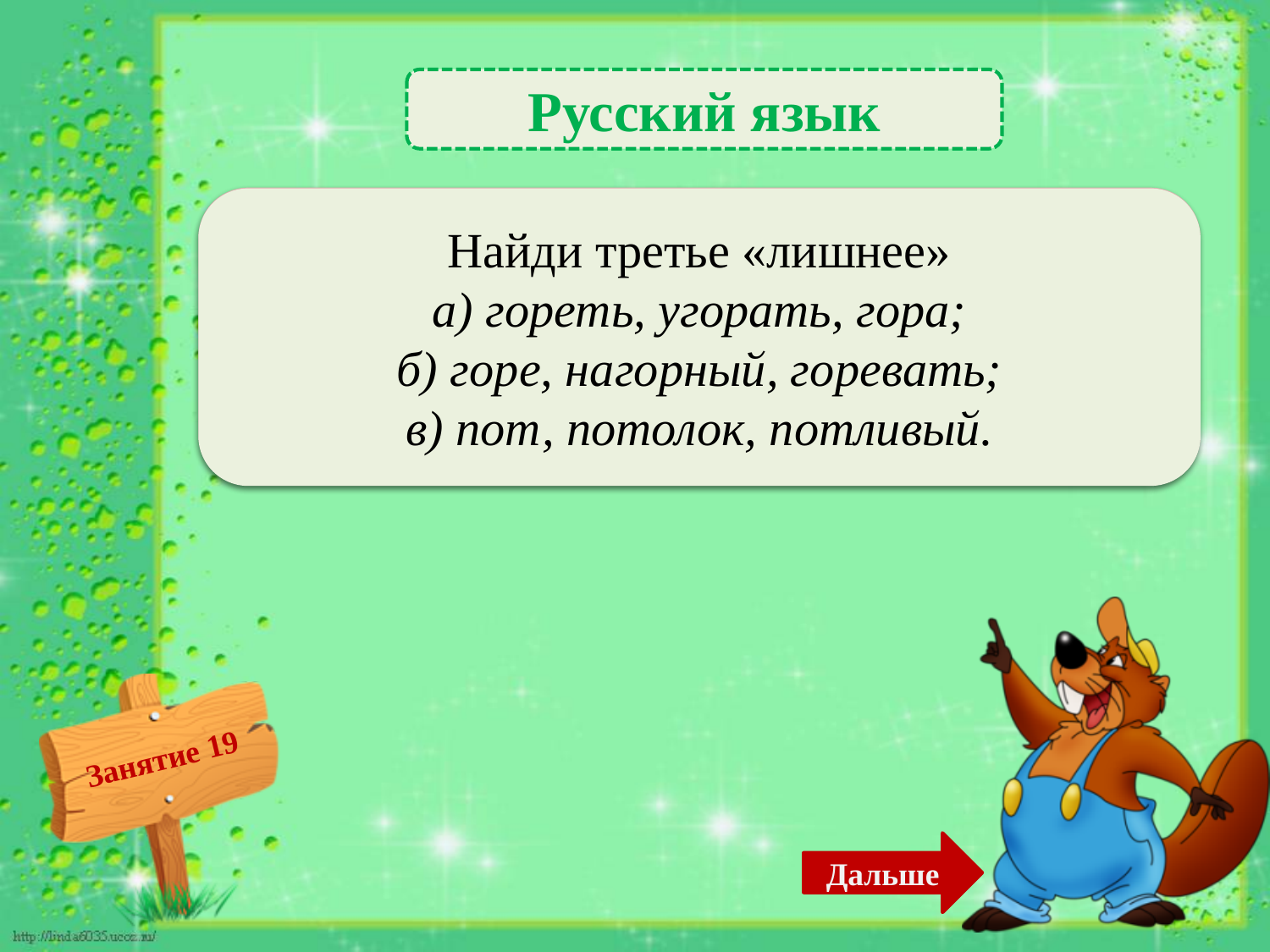

Русский язык
 а) гора, б) нагорный, в) потолокю – 3б.
Найди третье «лишнее»
а) гореть, угорать, гора;
б) горе, нагорный, горевать;
в) пот, потолок, потливый.

Дальше